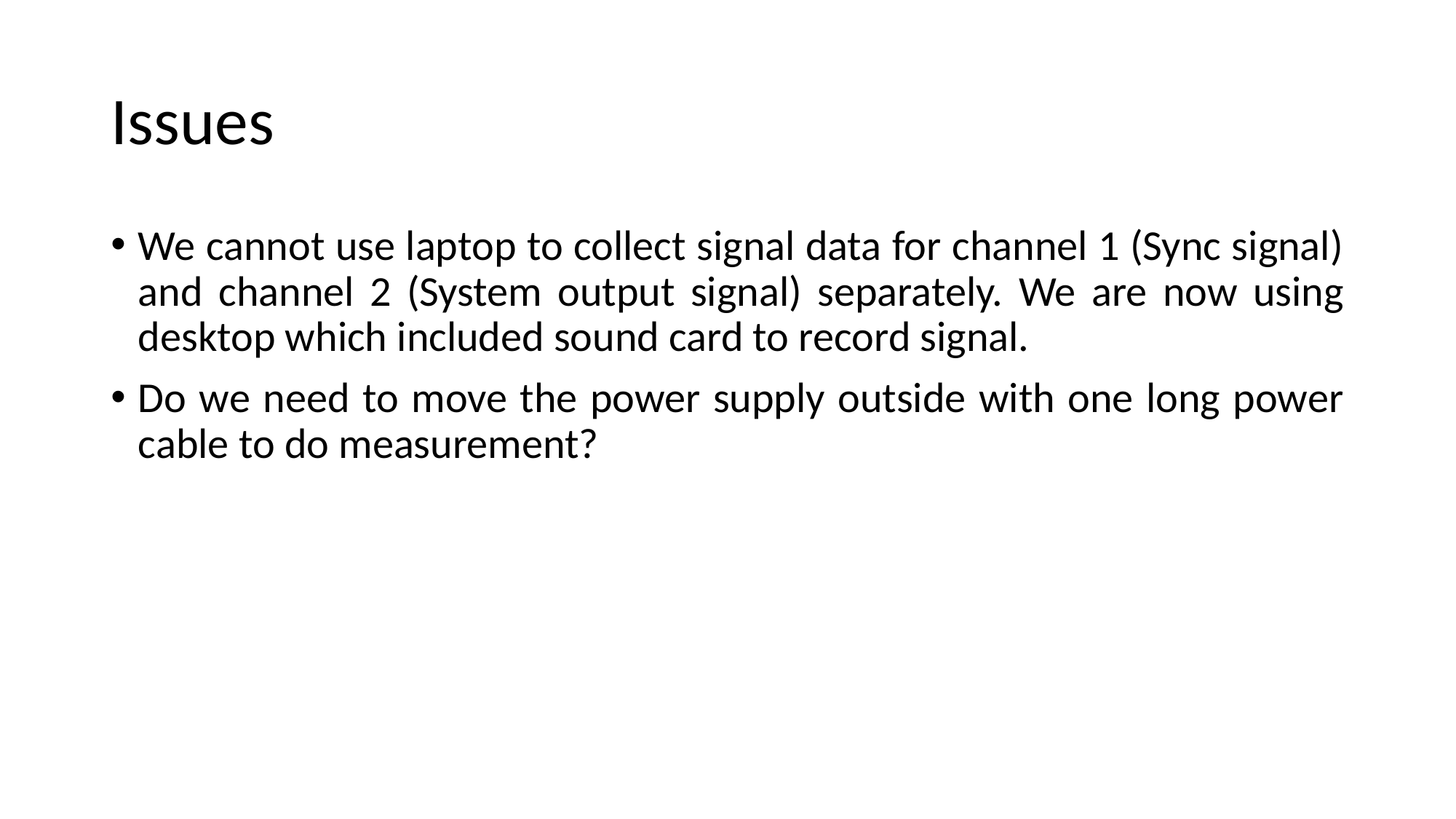

# Issues
We cannot use laptop to collect signal data for channel 1 (Sync signal) and channel 2 (System output signal) separately. We are now using desktop which included sound card to record signal.
Do we need to move the power supply outside with one long power cable to do measurement?